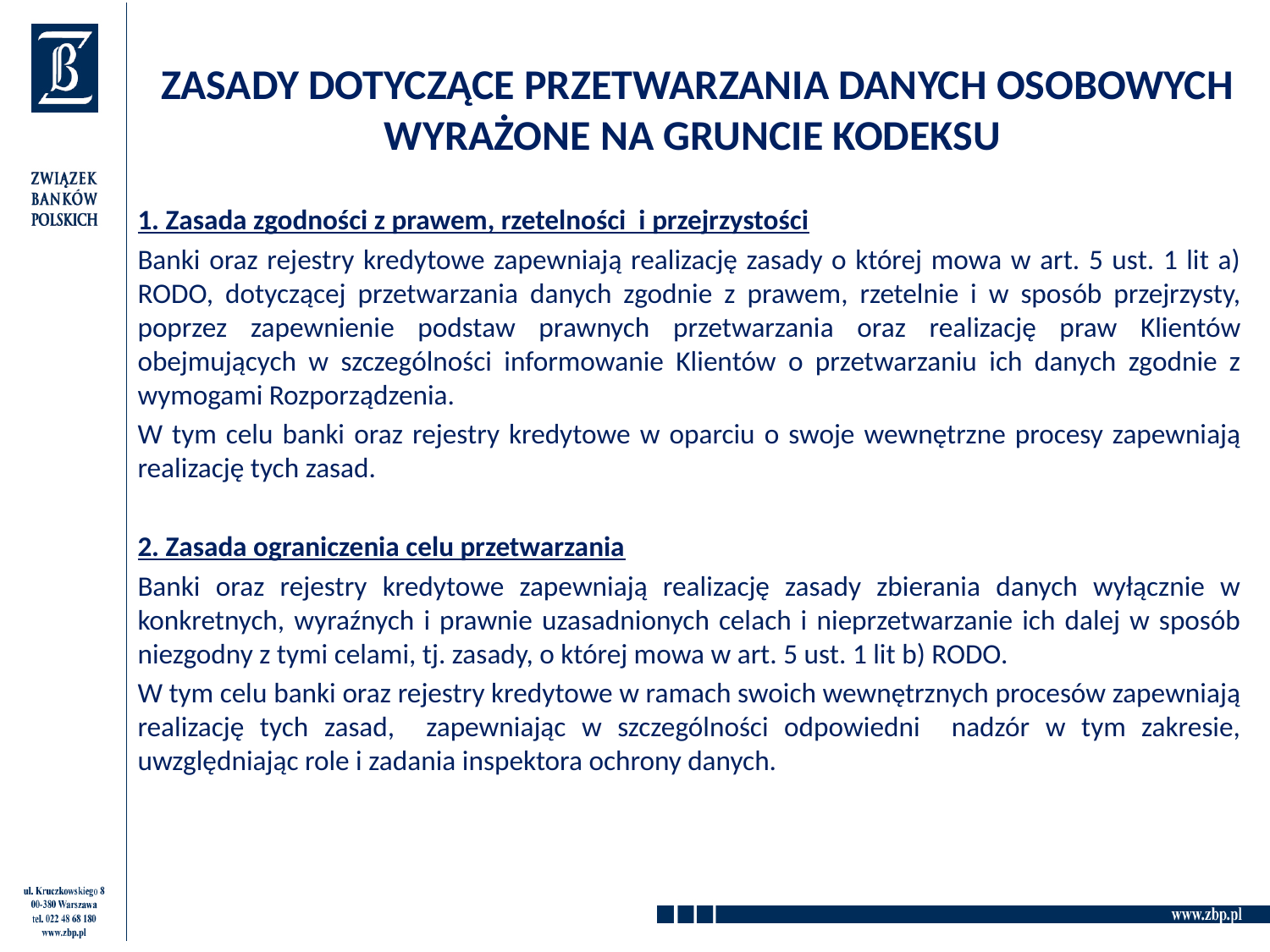

# ZASADY DOTYCZĄCE PRZETWARZANIA DANYCH OSOBOWYCH WYRAŻONE NA GRUNCIE KODEKSU

1. Zasada zgodności z prawem, rzetelności  i przejrzystości
Banki oraz rejestry kredytowe zapewniają realizację zasady o której mowa w art. 5 ust. 1 lit a) RODO, dotyczącej przetwarzania danych zgodnie z prawem, rzetelnie i w sposób przejrzysty, poprzez zapewnienie podstaw prawnych przetwarzania oraz realizację praw Klientów obejmujących w szczególności informowanie Klientów o przetwarzaniu ich danych zgodnie z wymogami Rozporządzenia.
W tym celu banki oraz rejestry kredytowe w oparciu o swoje wewnętrzne procesy zapewniają realizację tych zasad.

2. Zasada ograniczenia celu przetwarzania
Banki oraz rejestry kredytowe zapewniają realizację zasady zbierania danych wyłącznie w konkretnych, wyraźnych i prawnie uzasadnionych celach i nieprzetwarzanie ich dalej w sposób niezgodny z tymi celami, tj. zasady, o której mowa w art. 5 ust. 1 lit b) RODO.
W tym celu banki oraz rejestry kredytowe w ramach swoich wewnętrznych procesów zapewniają realizację tych zasad,  zapewniając w szczególności odpowiedni  nadzór w tym zakresie, uwzględniając role i zadania inspektora ochrony danych.